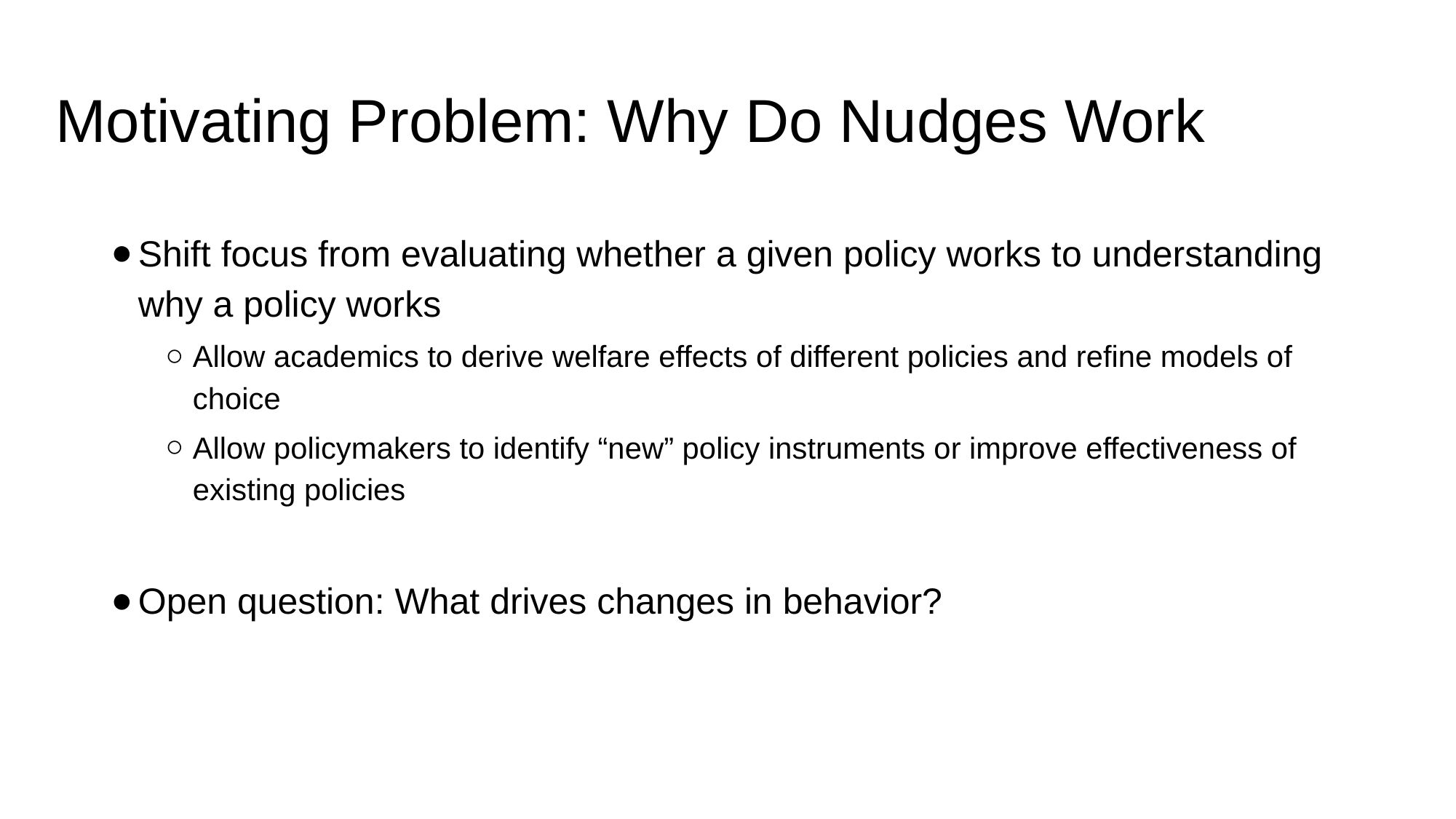

# Motivating Problem: Why Do Nudges Work
Shift focus from evaluating whether a given policy works to understanding why a policy works
Allow academics to derive welfare effects of different policies and refine models of choice
Allow policymakers to identify “new” policy instruments or improve effectiveness of existing policies

Open question: What drives changes in behavior?